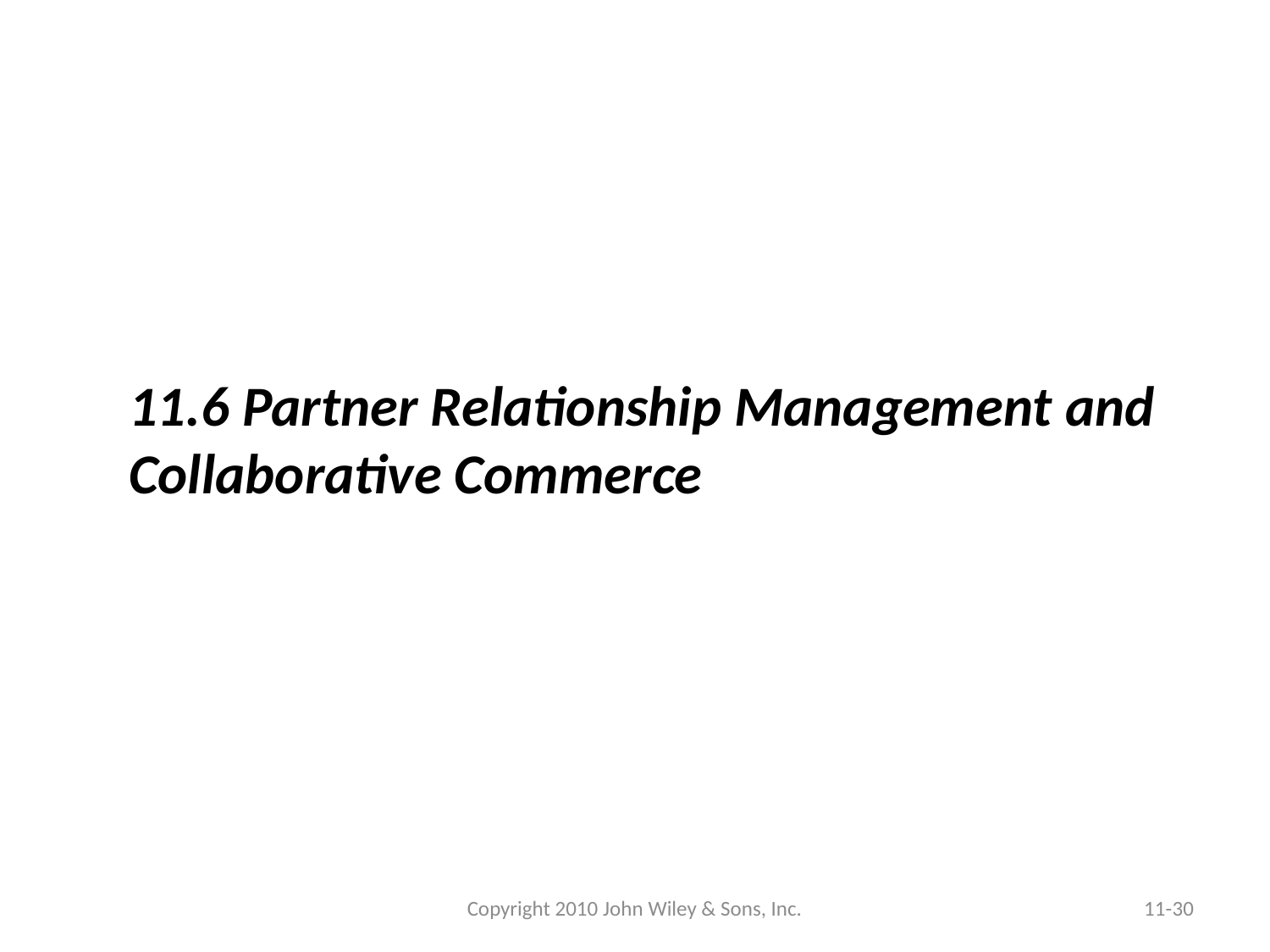

11.6 Partner Relationship Management and Collaborative Commerce
Copyright 2010 John Wiley & Sons, Inc.
11-30